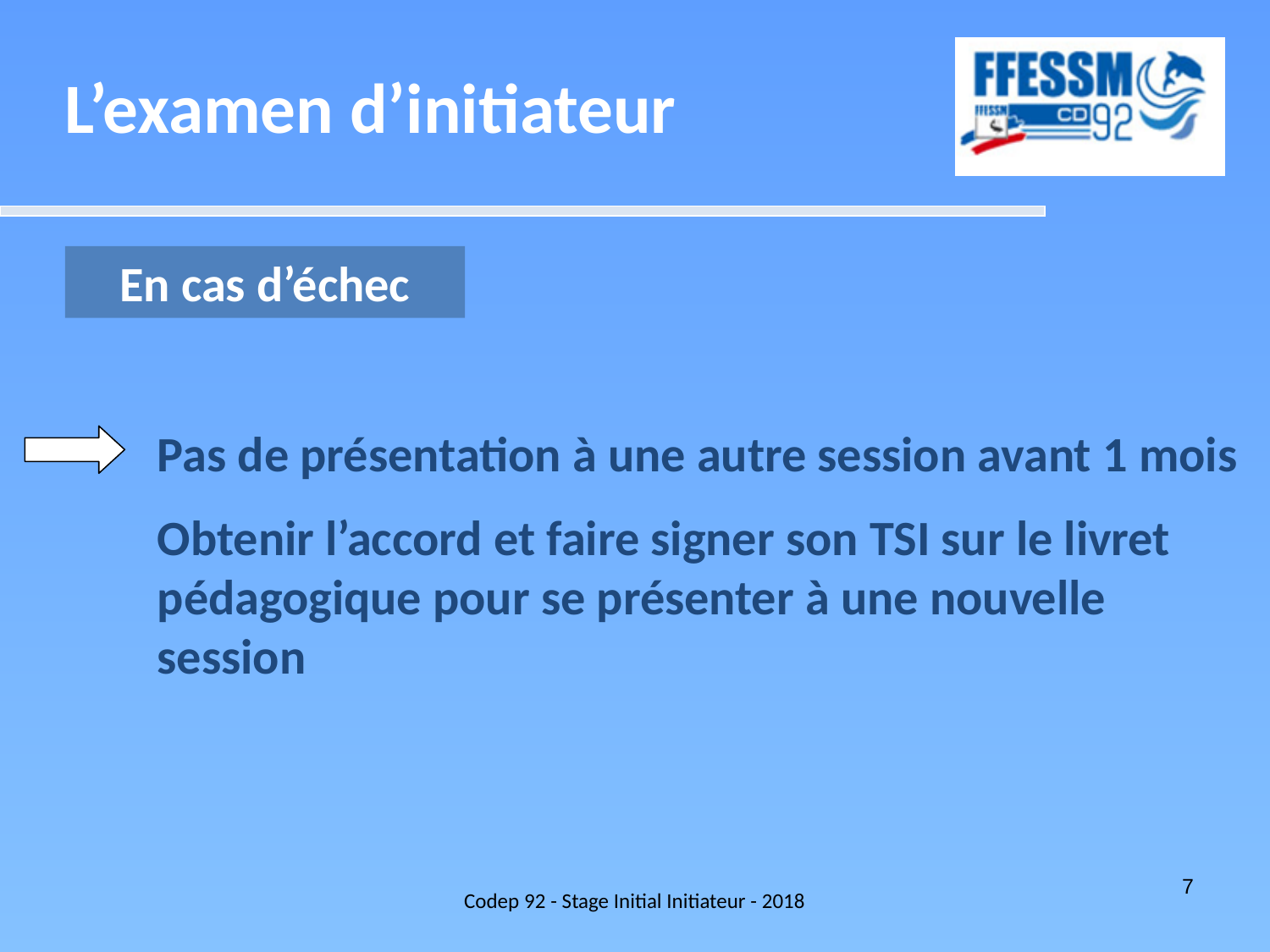

L’examen d’initiateur
En cas d’échec
Pas de présentation à une autre session avant 1 mois
Obtenir l’accord et faire signer son TSI sur le livret pédagogique pour se présenter à une nouvelle session

Codep 92 - Stage Initial Initiateur - 2018
7